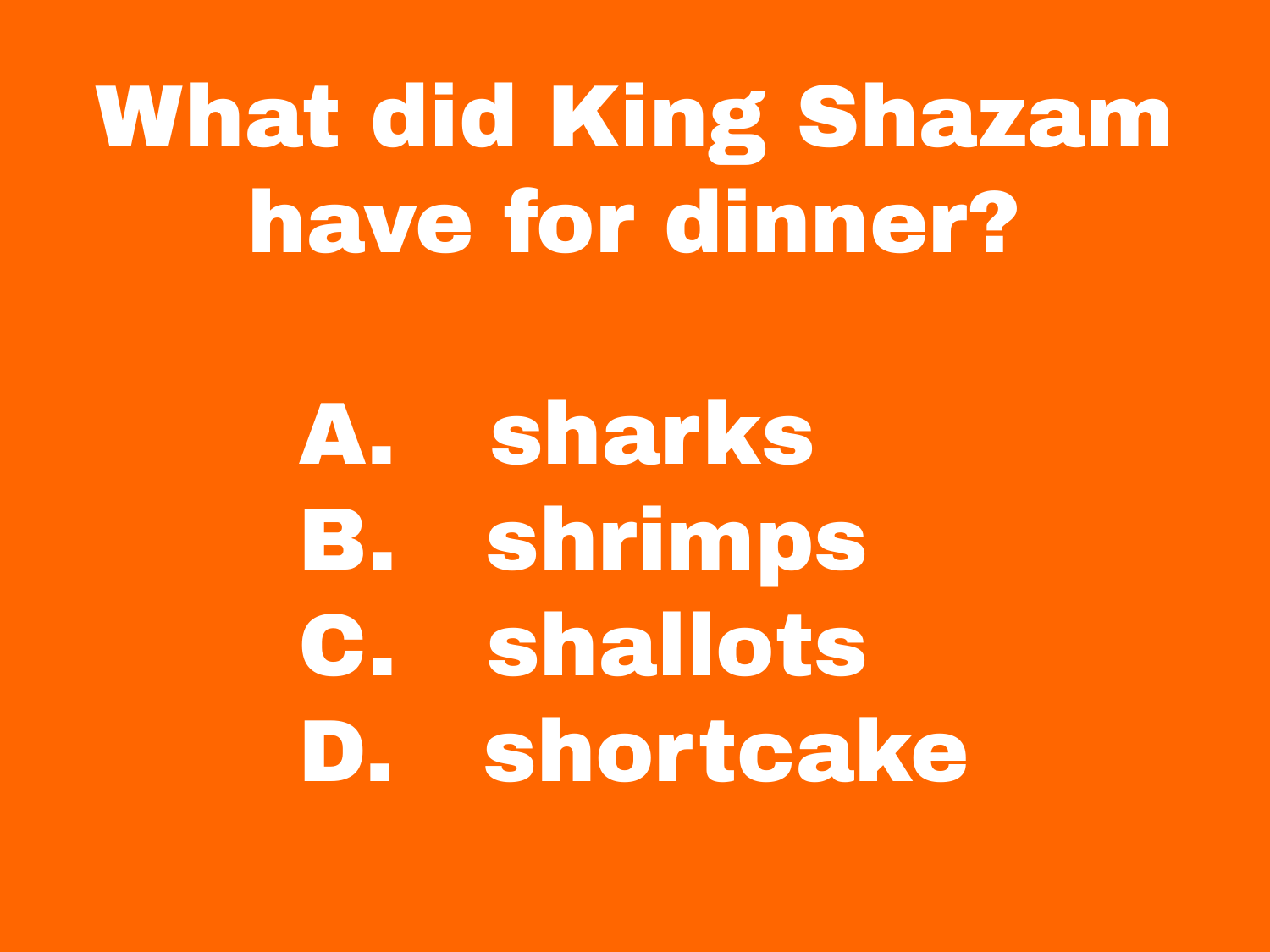

What did King Shazam have for dinner?

   sharks
   shrimps
   shallots
   shortcake